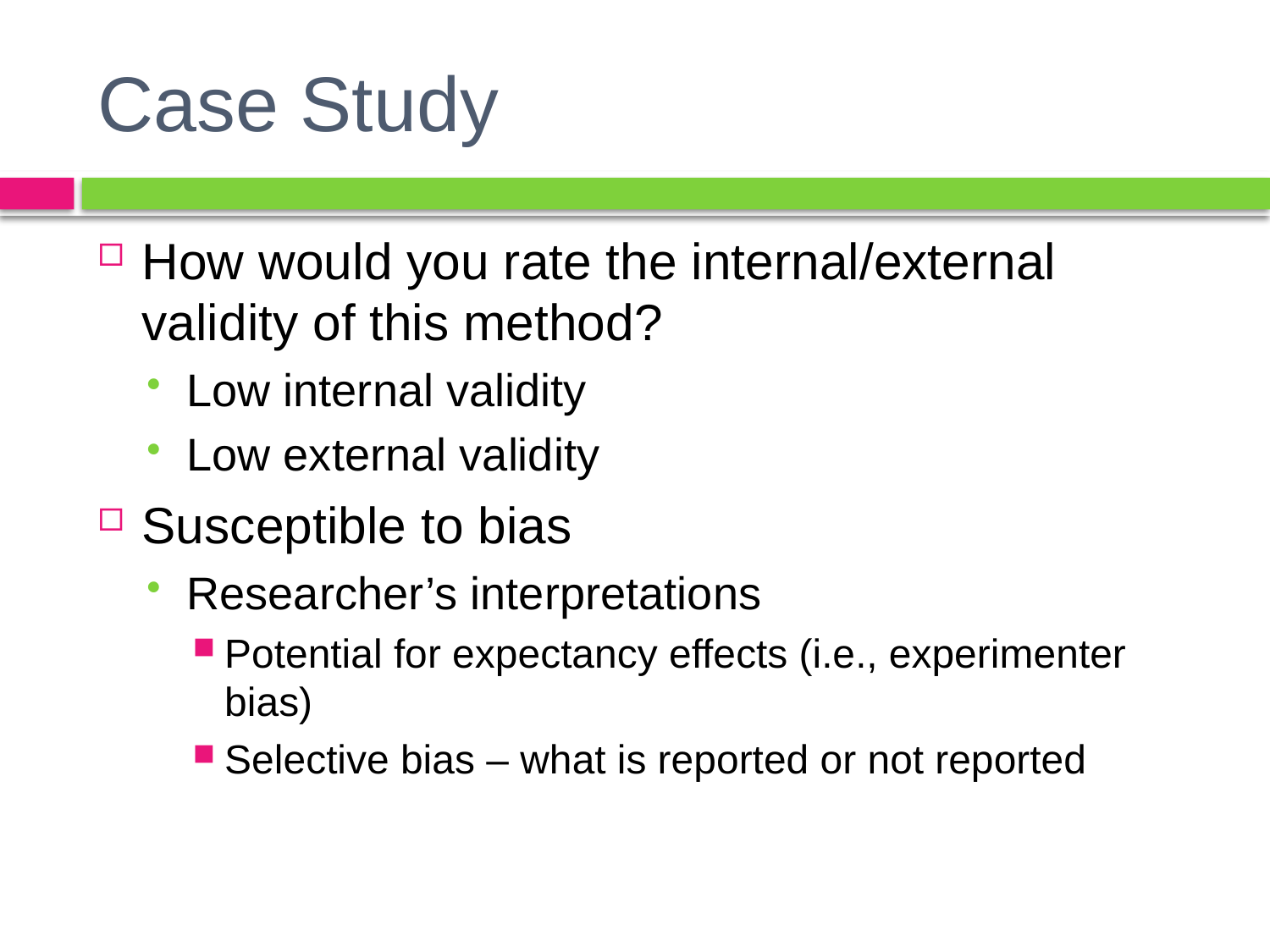

# Case Study
How would you rate the internal/external validity of this method?
Low internal validity
Low external validity
Susceptible to bias
Researcher’s interpretations
Potential for expectancy effects (i.e., experimenter bias)
Selective bias – what is reported or not reported